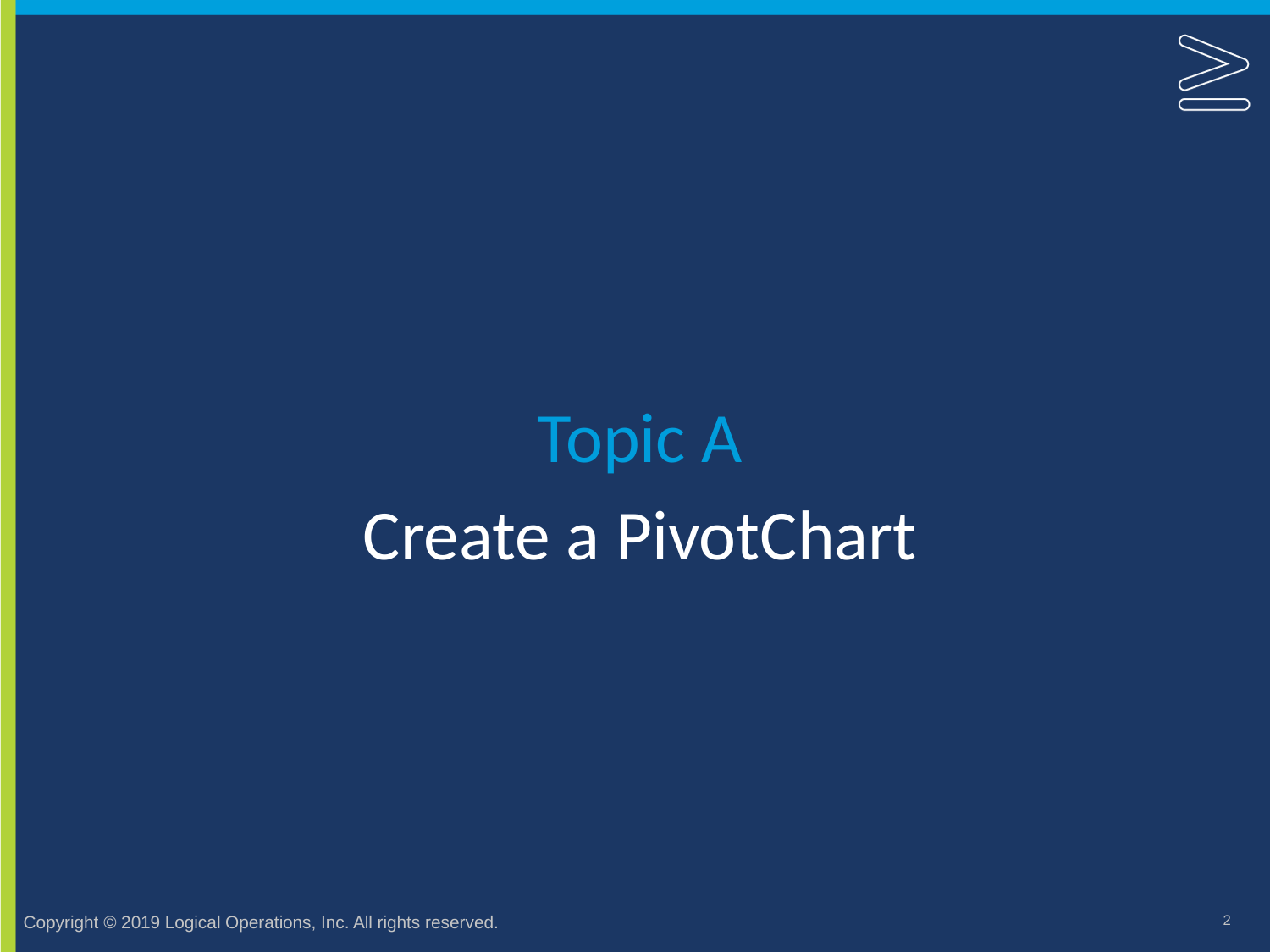

Topic A
# Create a PivotChart
2